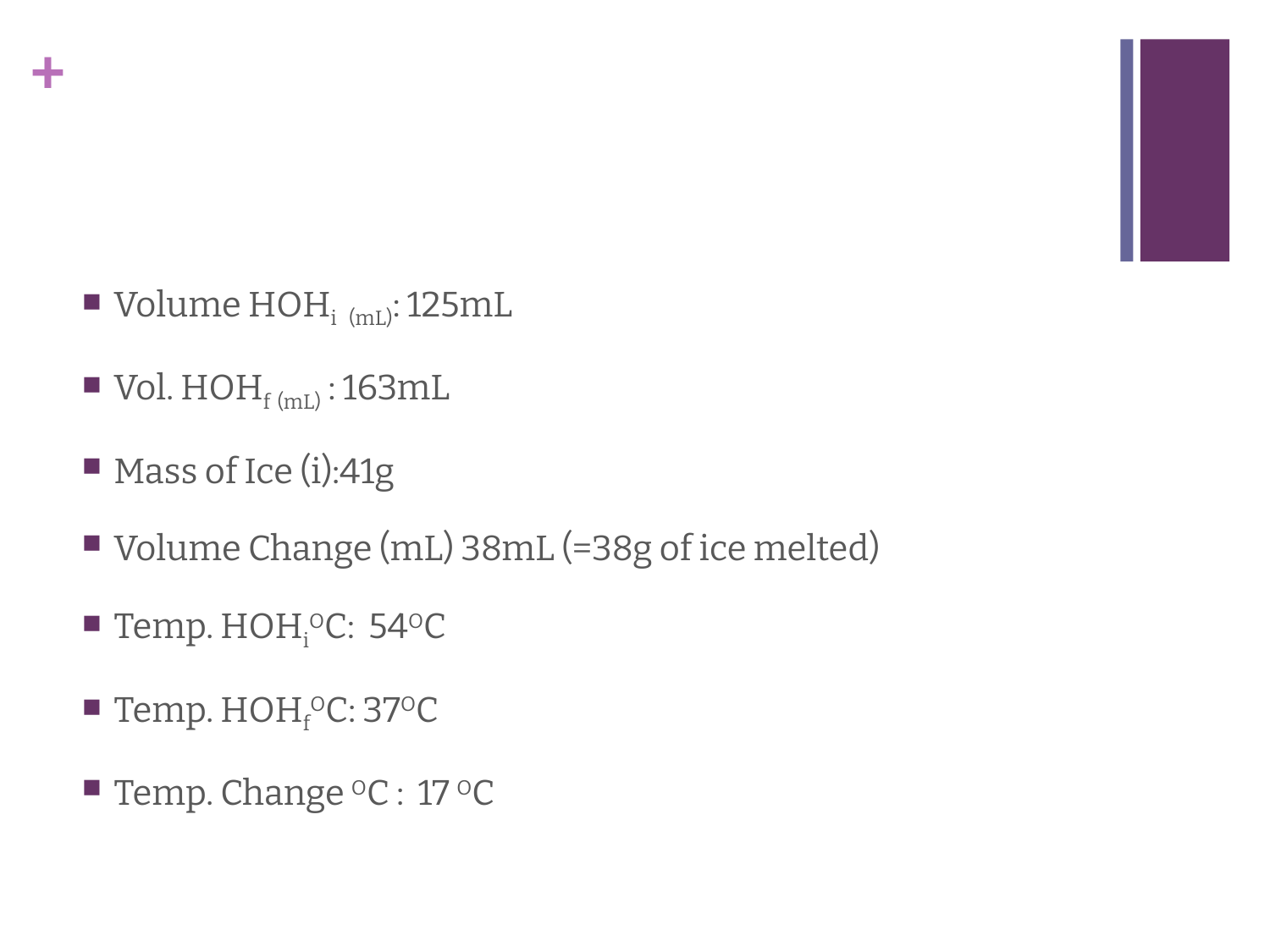

#
Volume HOHi   (mL): 125mL
Vol. HOHf (mL) : 163mL
Mass of Ice (i):41g
Volume Change (mL) 38mL (=38g of ice melted)
Temp. HOHiOC:  54OC
Temp. HOHfOC: 37OC
Temp. Change OC :  17 OC